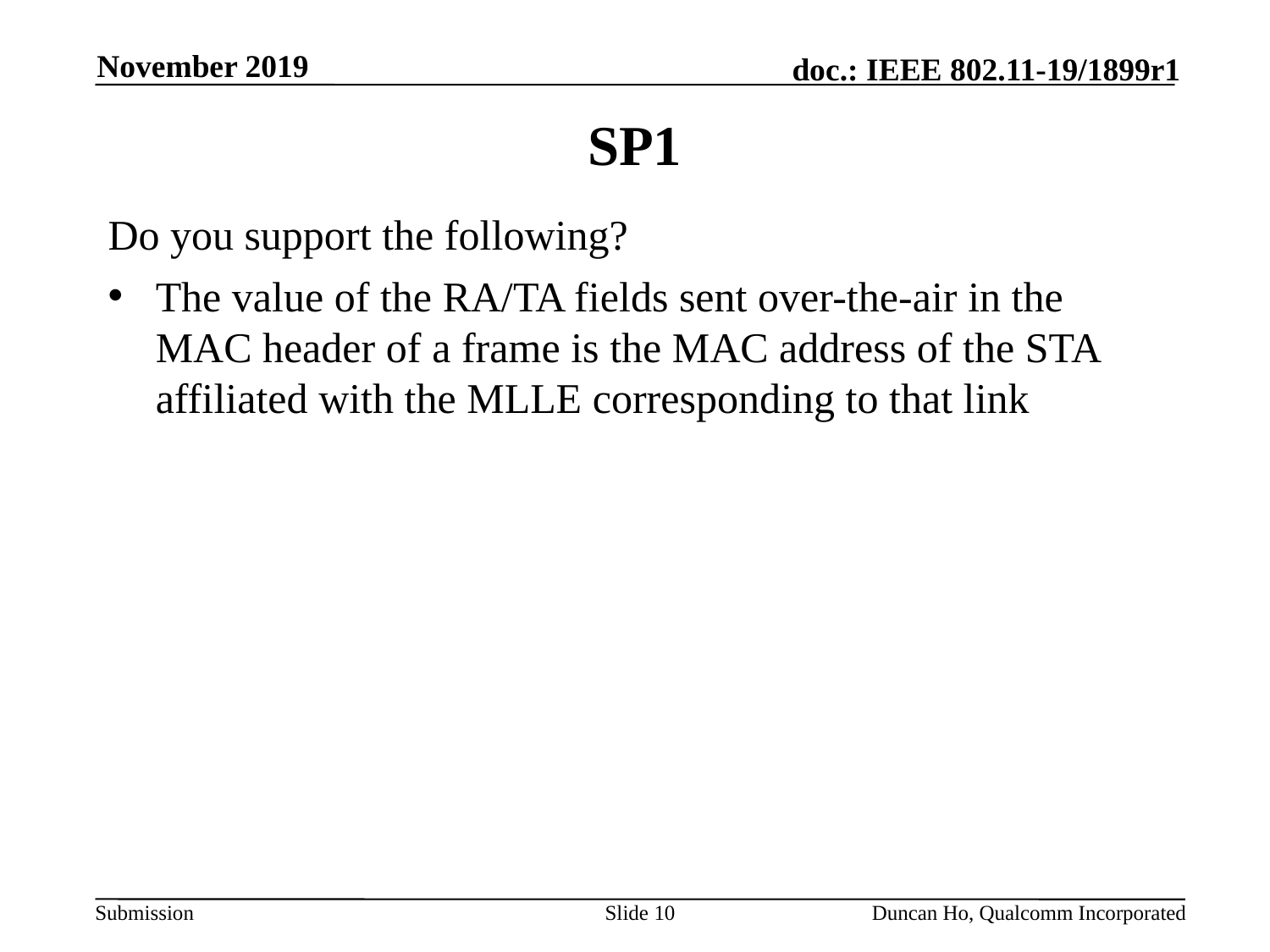

November 2019
# SP1
Do you support the following?
The value of the RA/TA fields sent over-the-air in the MAC header of a frame is the MAC address of the STA affiliated with the MLLE corresponding to that link
Slide 10
Duncan Ho, Qualcomm Incorporated